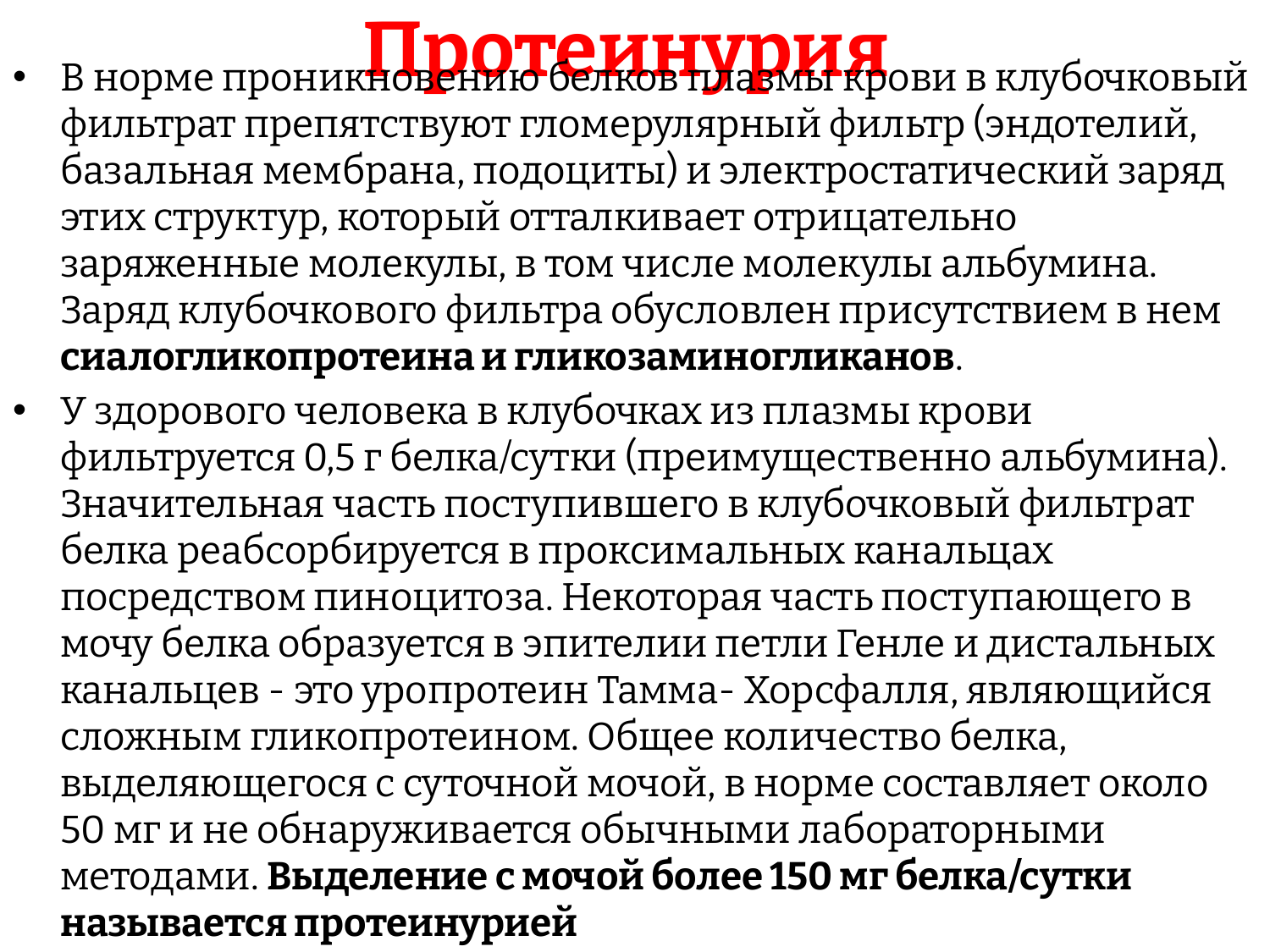

# Протеинурия
В норме проникновению белков плазмы крови в клубочковый фильтрат препятствуют гломерулярный фильтр (эндотелий, базальная мембрана, подоциты) и электростатический заряд этих структур, который отталкивает отрицательно заряженные молекулы, в том числе молекулы альбумина. Заряд клубочкового фильтра обусловлен присутствием в нем сиалогликопротеина и гликозаминогликанов.
У здорового человека в клубочках из плазмы крови фильтруется 0,5 г белка/сутки (преимущественно альбумина). Значительная часть поступившего в клубочковый фильтрат белка реабсорбируется в проксимальных канальцах посредством пиноцитоза. Некоторая часть поступающего в мочу белка образуется в эпителии петли Генле и дистальных канальцев - это уропротеин Тамма- Хорсфалля, являющийся сложным гликопротеином. Общее количество белка, выделяющегося с суточной мочой, в норме составляет около 50 мг и не обнаруживается обычными лабораторными методами. Выделение с мочой более 150 мг белка/сутки называется протеинурией